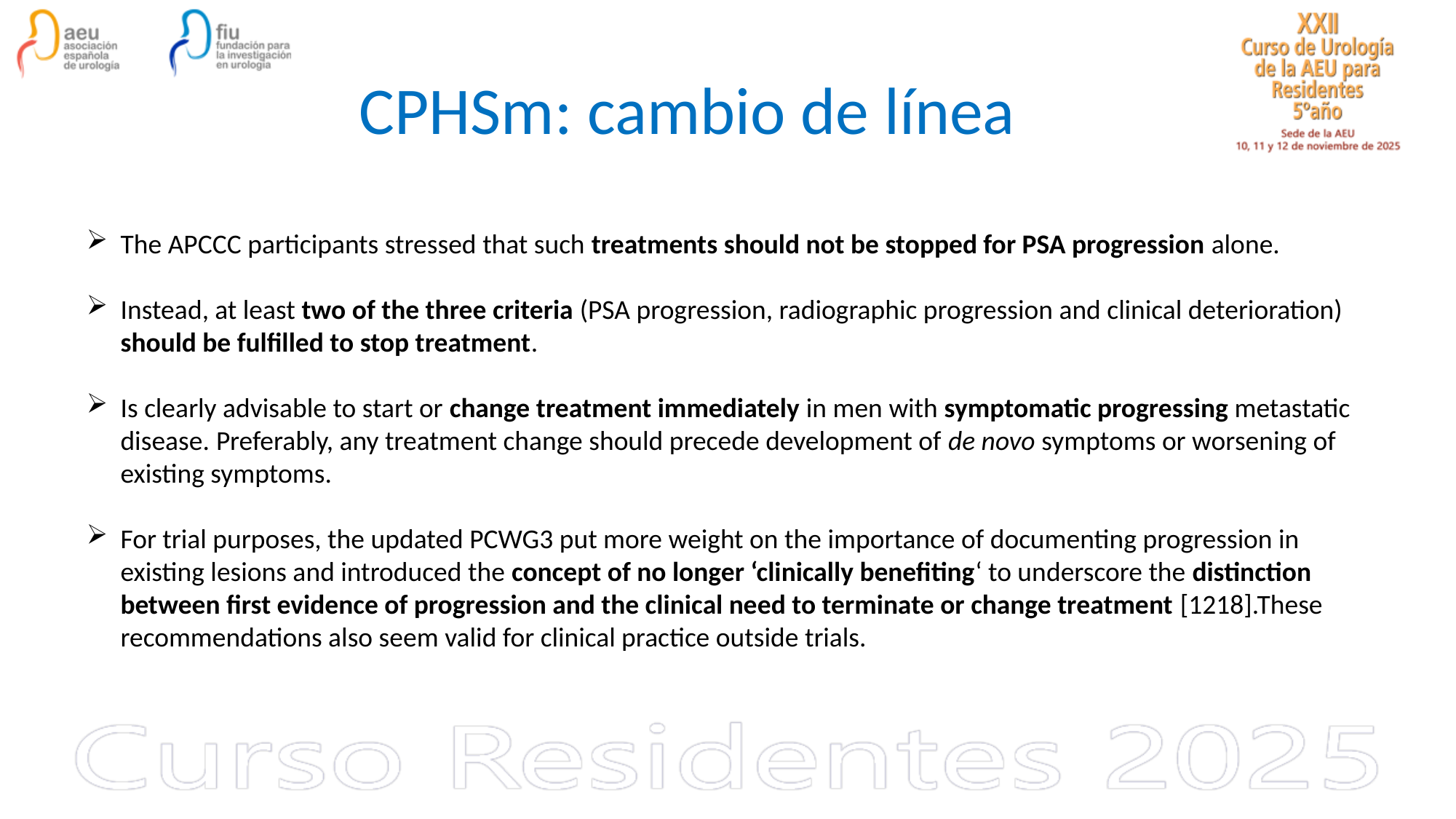

# CPHSm: cambio de línea
The APCCC participants stressed that such treatments should not be stopped for PSA progression alone.

Instead, at least two of the three criteria (PSA progression, radiographic progression and clinical deterioration) should be fulfilled to stop treatment.

Is clearly advisable to start or change treatment immediately in men with symptomatic progressing metastatic disease. Preferably, any treatment change should precede development of de novo symptoms or worsening of existing symptoms.

For trial purposes, the updated PCWG3 put more weight on the importance of documenting progression in existing lesions and introduced the concept of no longer ‘clinically benefiting‘ to underscore the distinction between first evidence of progression and the clinical need to terminate or change treatment [1218].These recommendations also seem valid for clinical practice outside trials.